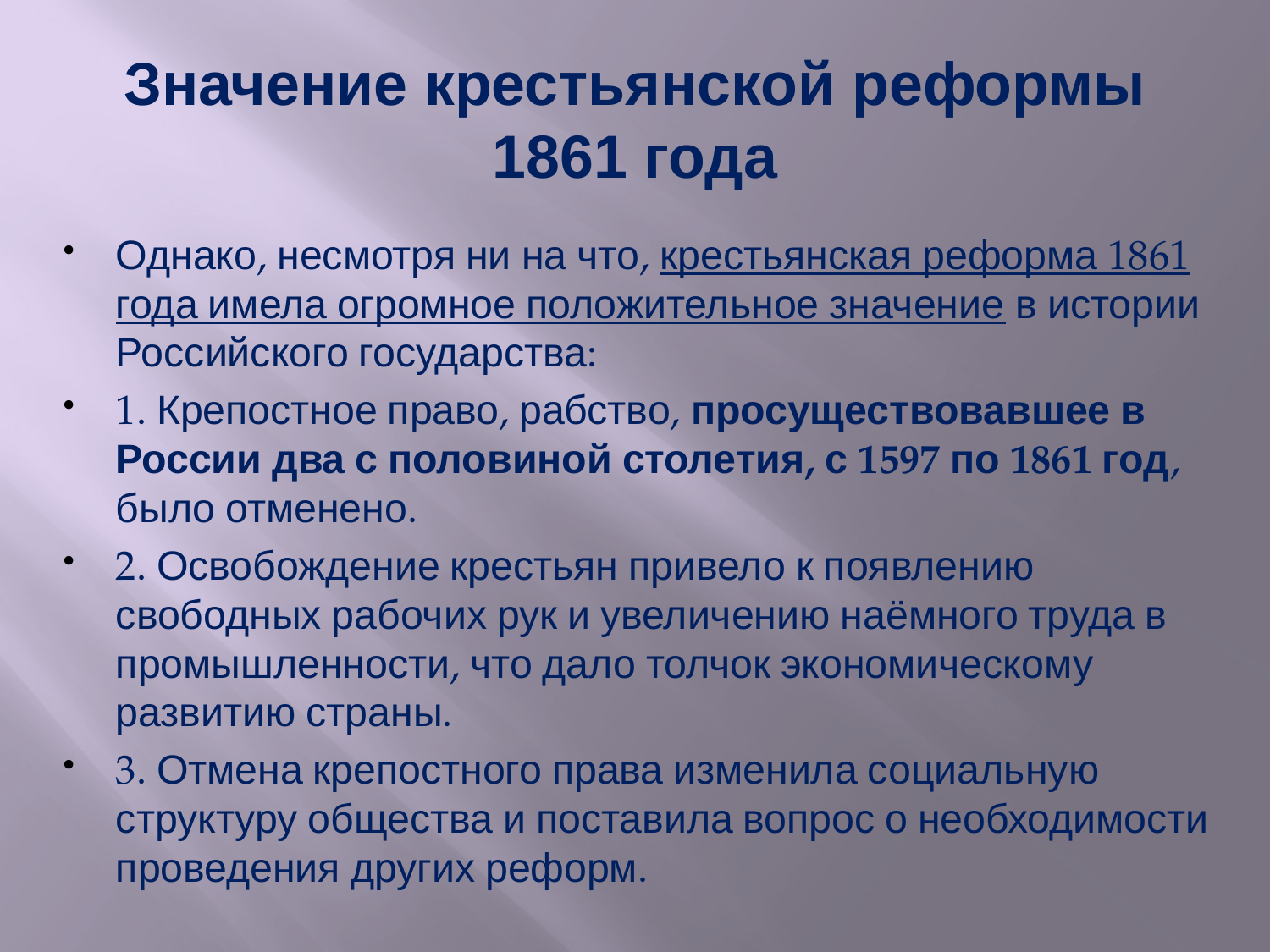

# Значение крестьянской реформы 1861 года
Однако, несмотря ни на что, крестьянская реформа 1861 года имела огромное положительное значение в истории Российского государства:
1. Крепостное право, рабство, просуществовавшее в России два с половиной столетия, с 1597 по 1861 год, было отменено.
2. Освобождение крестьян привело к появлению свободных рабочих рук и увеличению наёмного труда в промышленности, что дало толчок экономическому развитию страны.
3. Отмена крепостного права изменила социальную структуру общества и поставила вопрос о необходимости проведения других реформ.